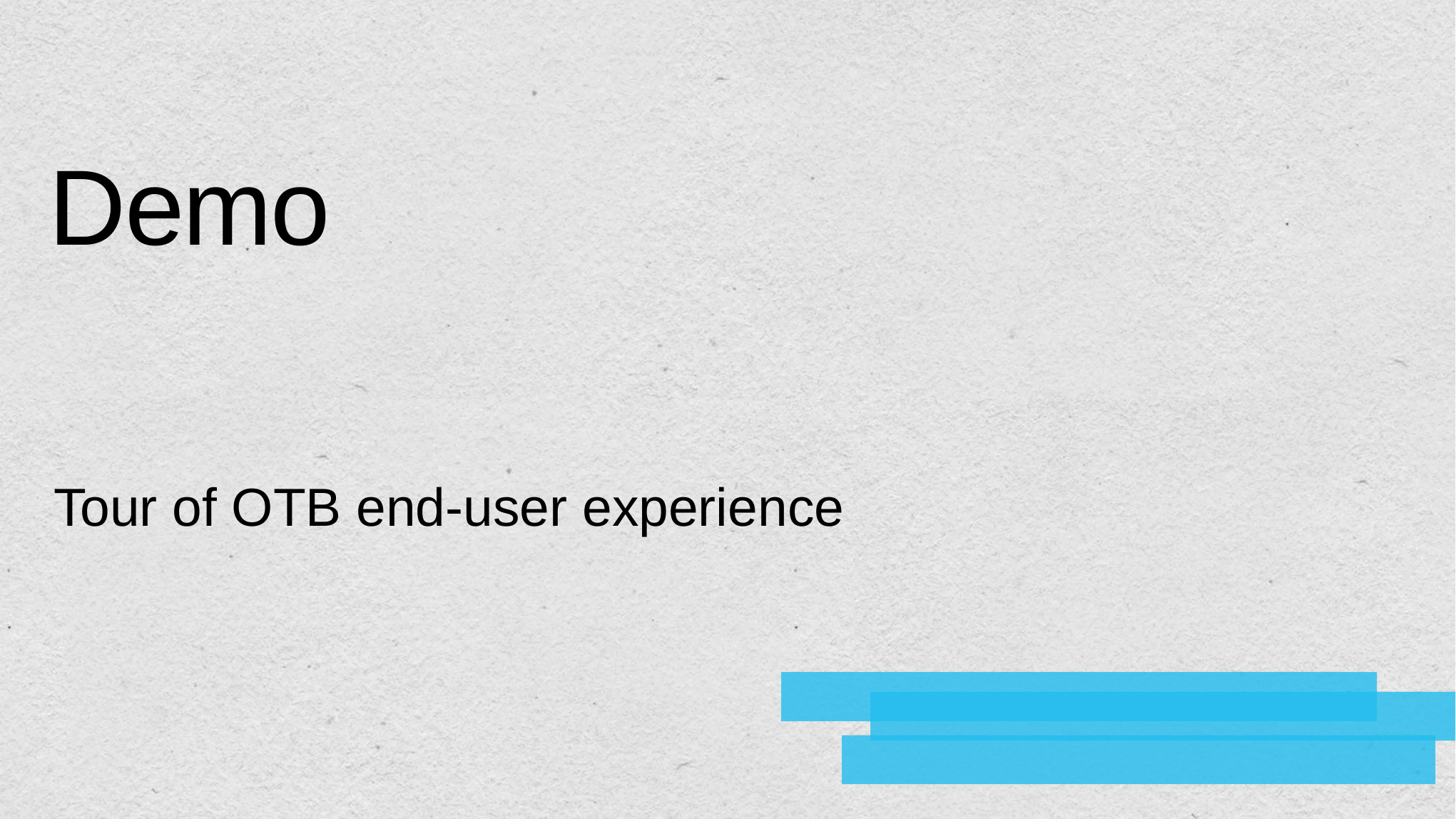

# Demo
Tour of OTB end-user experience